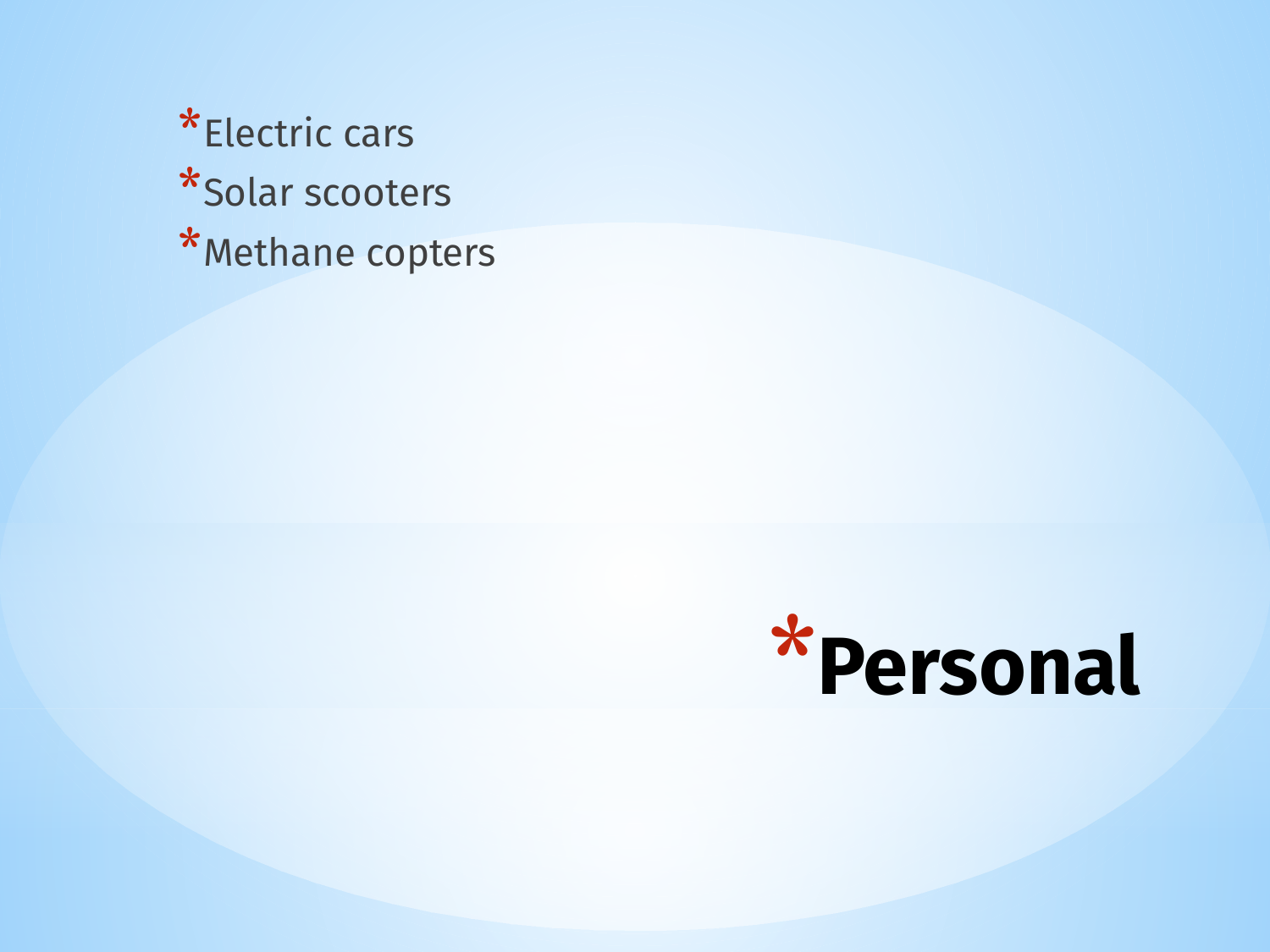

Electric cars
Solar scooters
Methane copters
# Personal